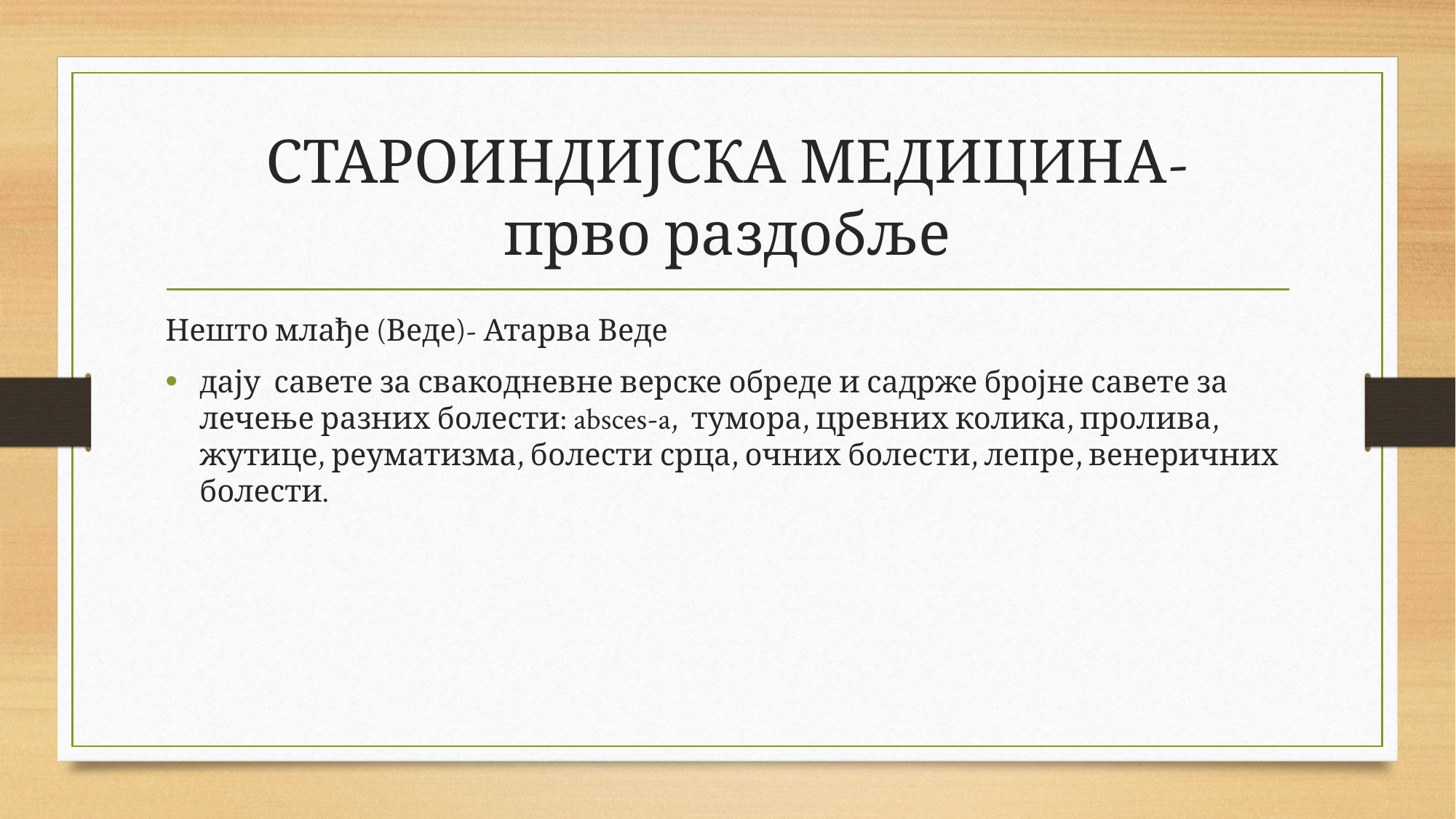

# СТАРОИНДИЈСКА МЕДИЦИНА- прво раздобље
Нешто млађе (Веде)- Атарва Веде
дају  савете за свакодневне верске обреде и садрже бројне савете за лечење разних болести: absces-a,  тумора, цревних колика, пролива, жутице, реуматизма, болести срца, очних болести, лепре, венеричних болести.